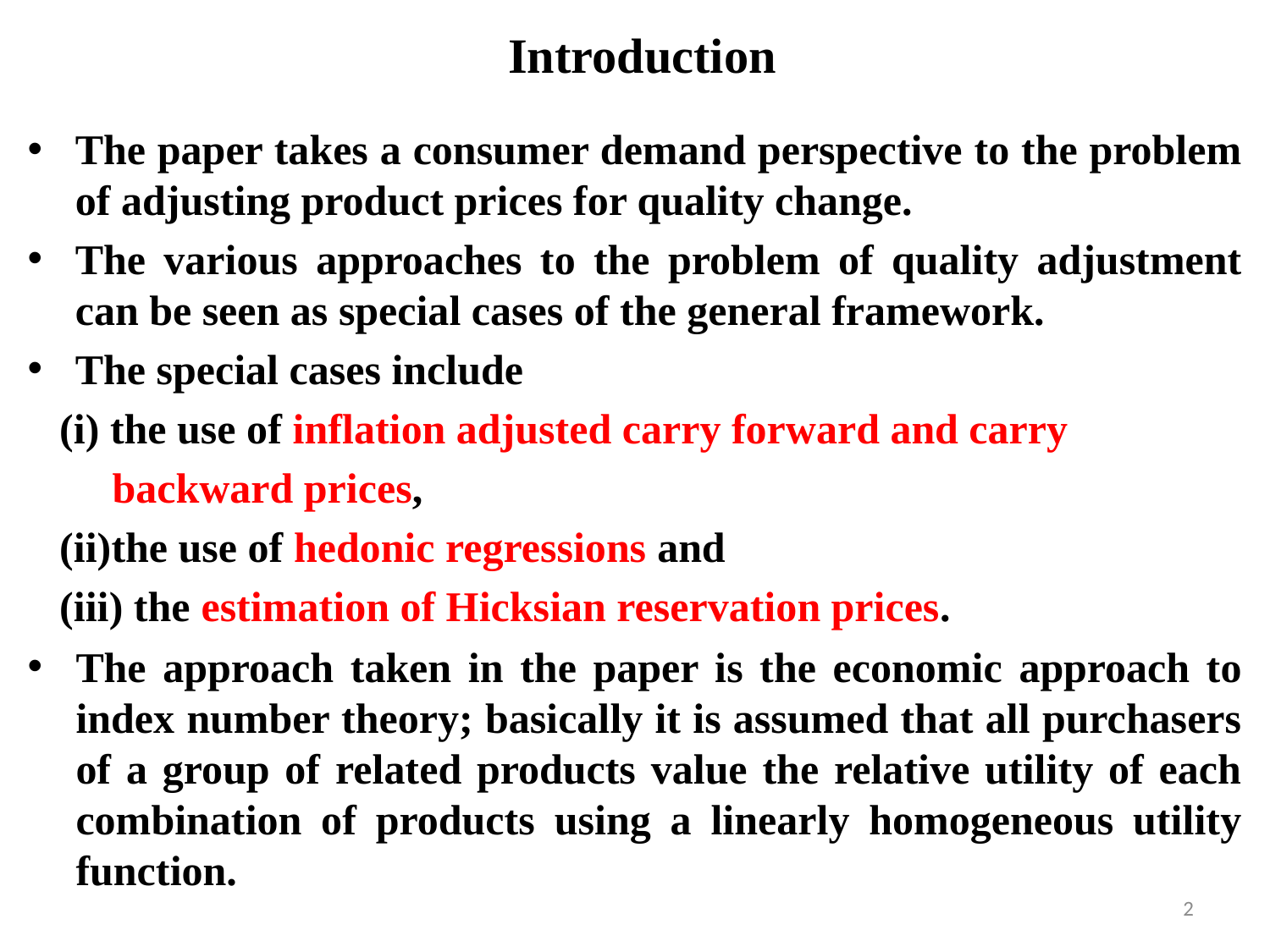

# Introduction
The paper takes a consumer demand perspective to the problem of adjusting product prices for quality change.
The various approaches to the problem of quality adjustment can be seen as special cases of the general framework.
The special cases include
   (i) the use of inflation adjusted carry forward and carry
        backward prices,
   (ii)the use of hedonic regressions and
   (iii) the estimation of Hicksian reservation prices.
The approach taken in the paper is the economic approach to index number theory; basically it is assumed that all purchasers of a group of related products value the relative utility of each combination of products using a linearly homogeneous utility function.

2